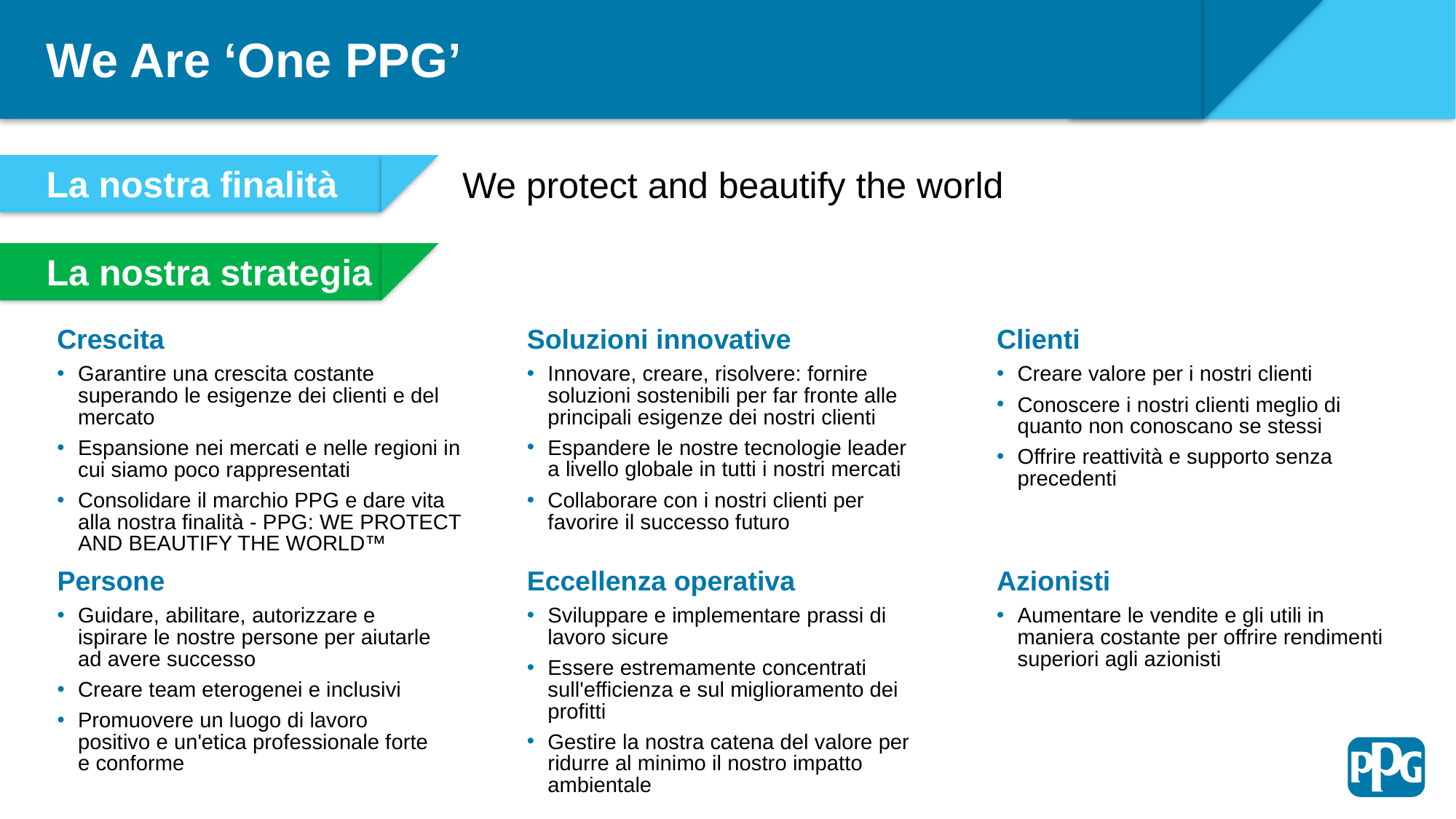

We Are ‘One PPG’

La nostra finalità
We protect and beautify the world

La nostra strategia
Crescita
Garantire una crescita costante superando le esigenze dei clienti e del mercato
Espansione nei mercati e nelle regioni in cui siamo poco rappresentati
Consolidare il marchio PPG e dare vita alla nostra finalità - PPG: WE PROTECT AND BEAUTIFY THE WORLD™
Soluzioni innovative
Innovare, creare, risolvere: fornire soluzioni sostenibili per far fronte alle principali esigenze dei nostri clienti
Espandere le nostre tecnologie leader a livello globale in tutti i nostri mercati
Collaborare con i nostri clienti per favorire il successo futuro
Clienti
Creare valore per i nostri clienti
Conoscere i nostri clienti meglio di quanto non conoscano se stessi
Offrire reattività e supporto senza precedenti
Persone
Guidare, abilitare, autorizzare e ispirare le nostre persone per aiutarle ad avere successo
Creare team eterogenei e inclusivi
Promuovere un luogo di lavoro positivo e un'etica professionale forte e conforme
Eccellenza operativa
Sviluppare e implementare prassi di lavoro sicure
Essere estremamente concentrati sull'efficienza e sul miglioramento dei profitti
Gestire la nostra catena del valore per ridurre al minimo il nostro impatto ambientale
Azionisti
Aumentare le vendite e gli utili in maniera costante per offrire rendimenti superiori agli azionisti